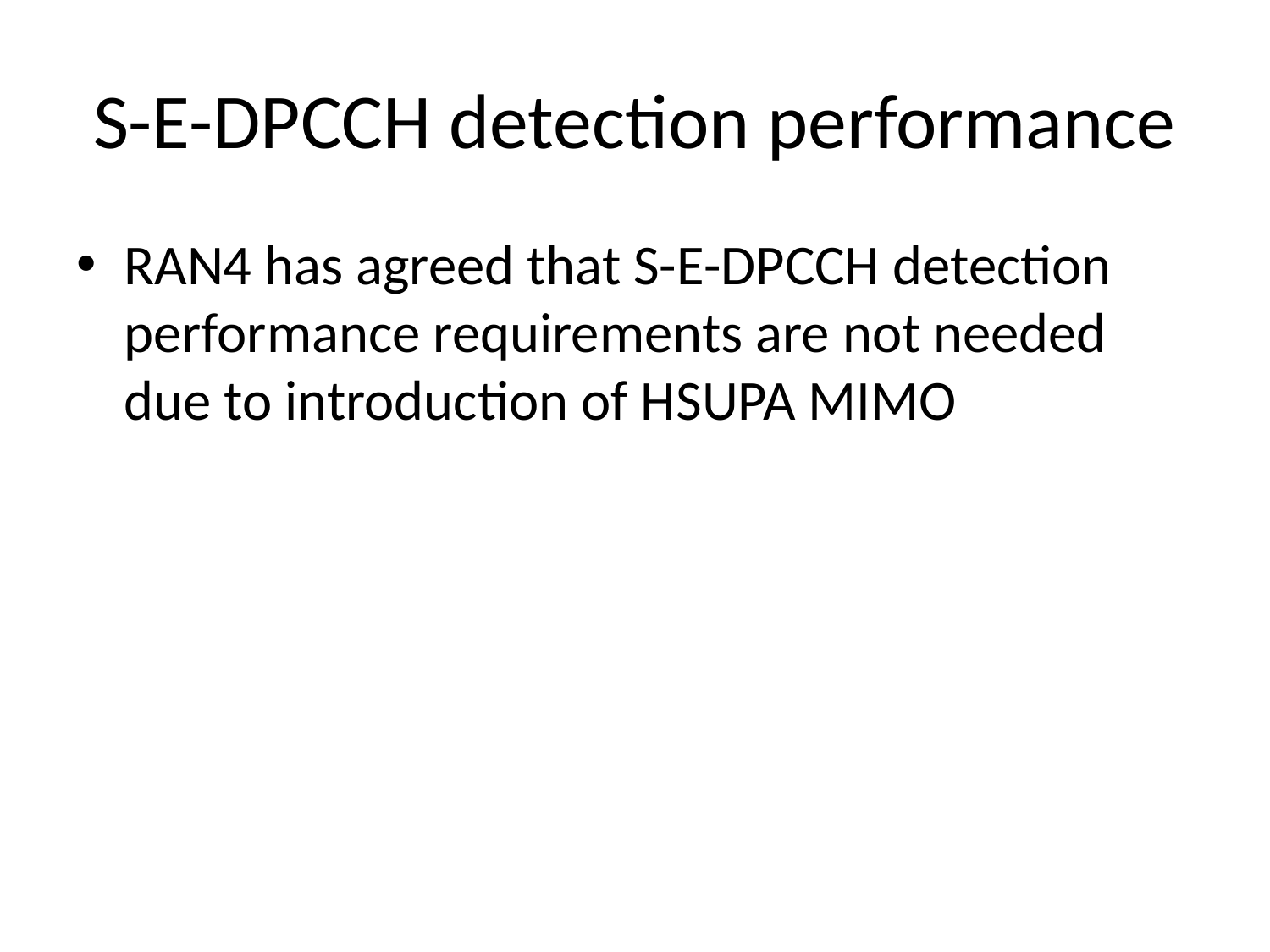

# S-E-DPCCH detection performance
RAN4 has agreed that S-E-DPCCH detection performance requirements are not needed due to introduction of HSUPA MIMO